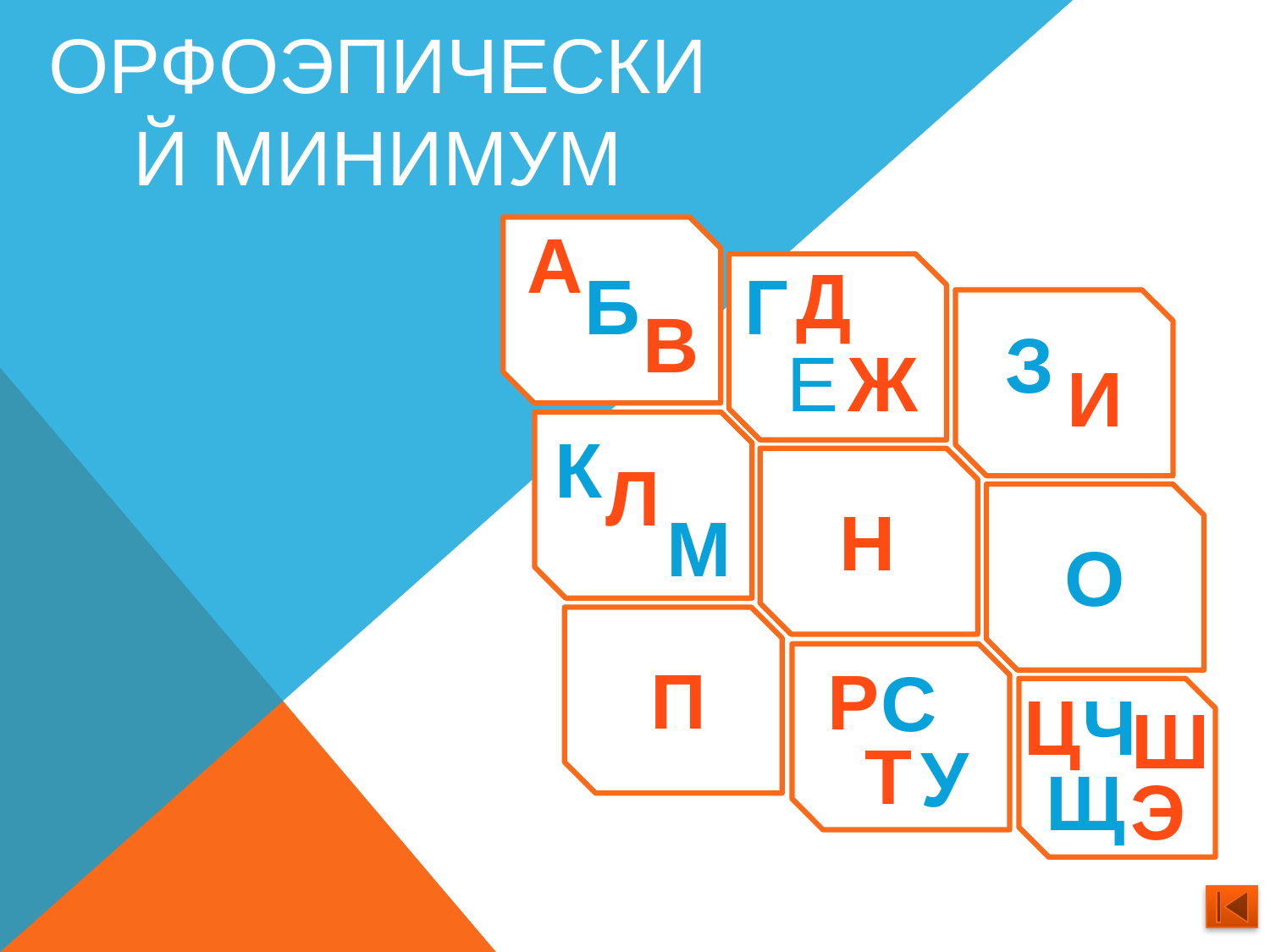

# Орфоэпический минимум
А

Д
Б
Г

В

З
Е
Ж
И

К
Л

Н
М
О

П
Р
С
Ц
Ч

Ш
Т
У
Щ
Э